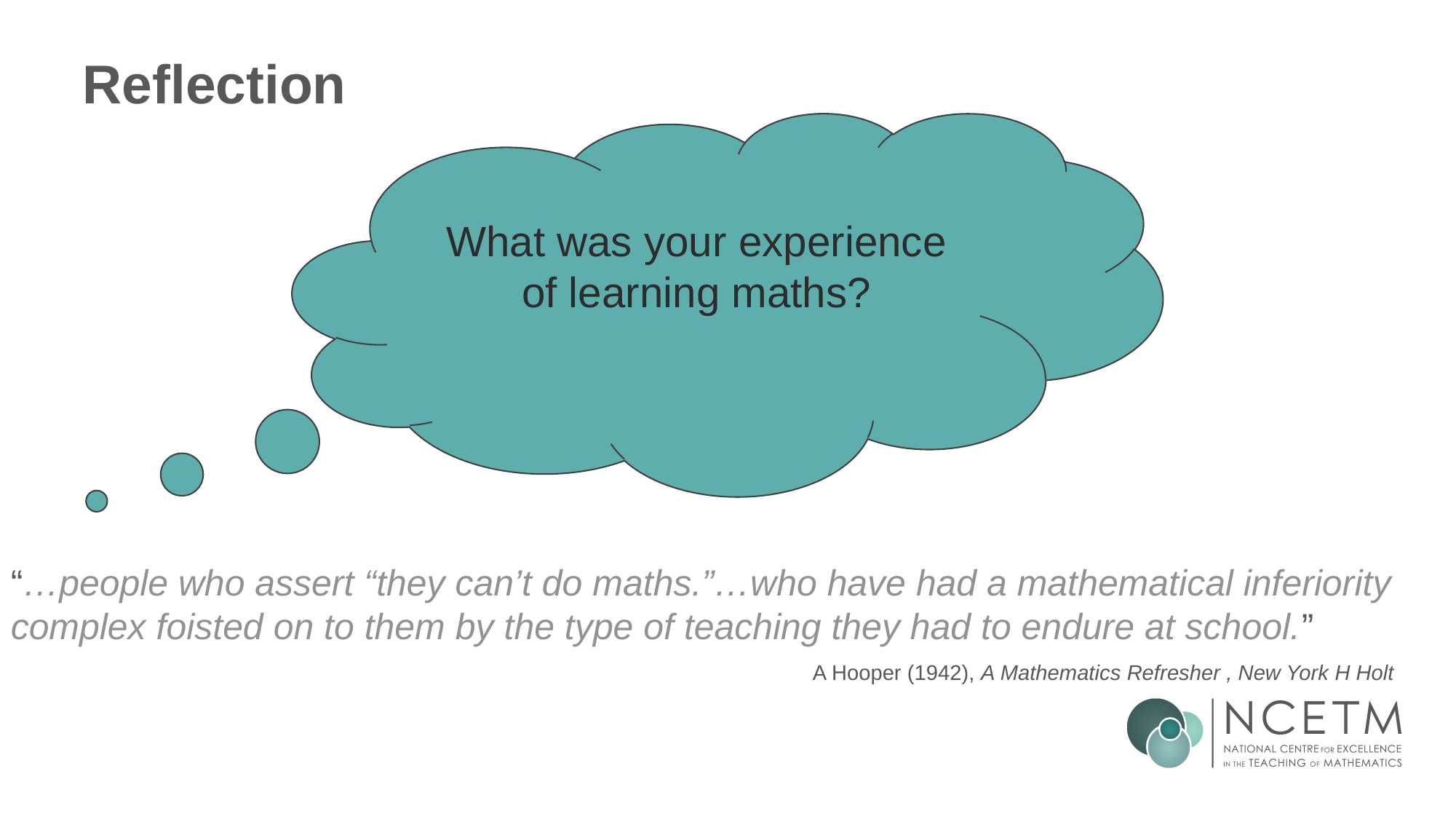

# Reflection
What was your experience of learning maths?

“…people who assert “they can’t do maths.”…who have had a mathematical inferiority complex foisted on to them by the type of teaching they had to endure at school.”
A Hooper (1942), A Mathematics Refresher , New York H Holt